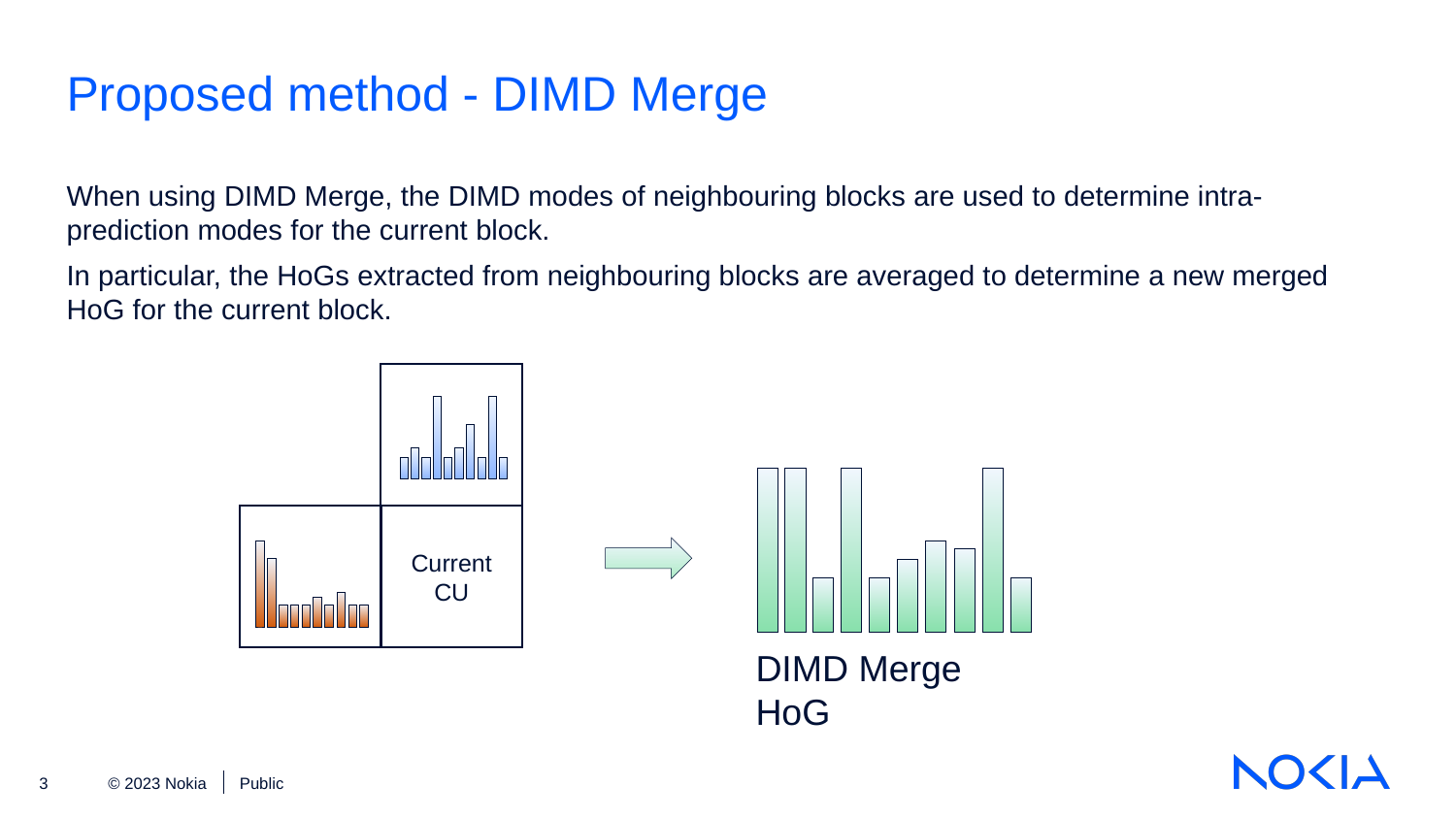

Proposed method - DIMD Merge

When using DIMD Merge, the DIMD modes of neighbouring blocks are used to determine intra-prediction modes for the current block.
In particular, the HoGs extracted from neighbouring blocks are averaged to determine a new merged HoG for the current block.

Current CU

DIMD Merge HoG
Public